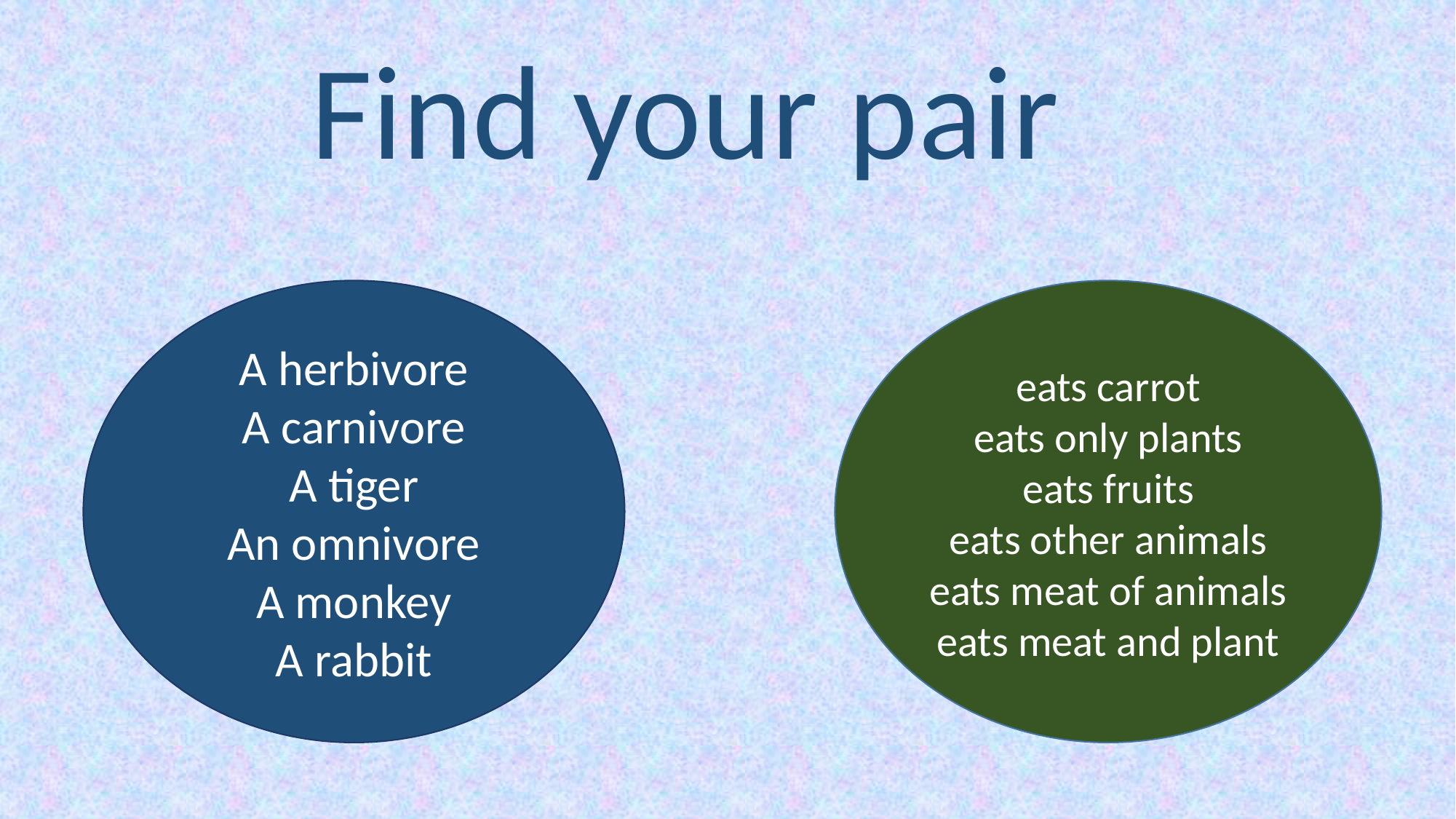

# Find your pair
eats carrot
eats only plants
eats fruits
eats other animals
eats meat of animals
eats meat and plant
A herbivore
A carnivore
A tiger
An omnivore
A monkey
A rabbit